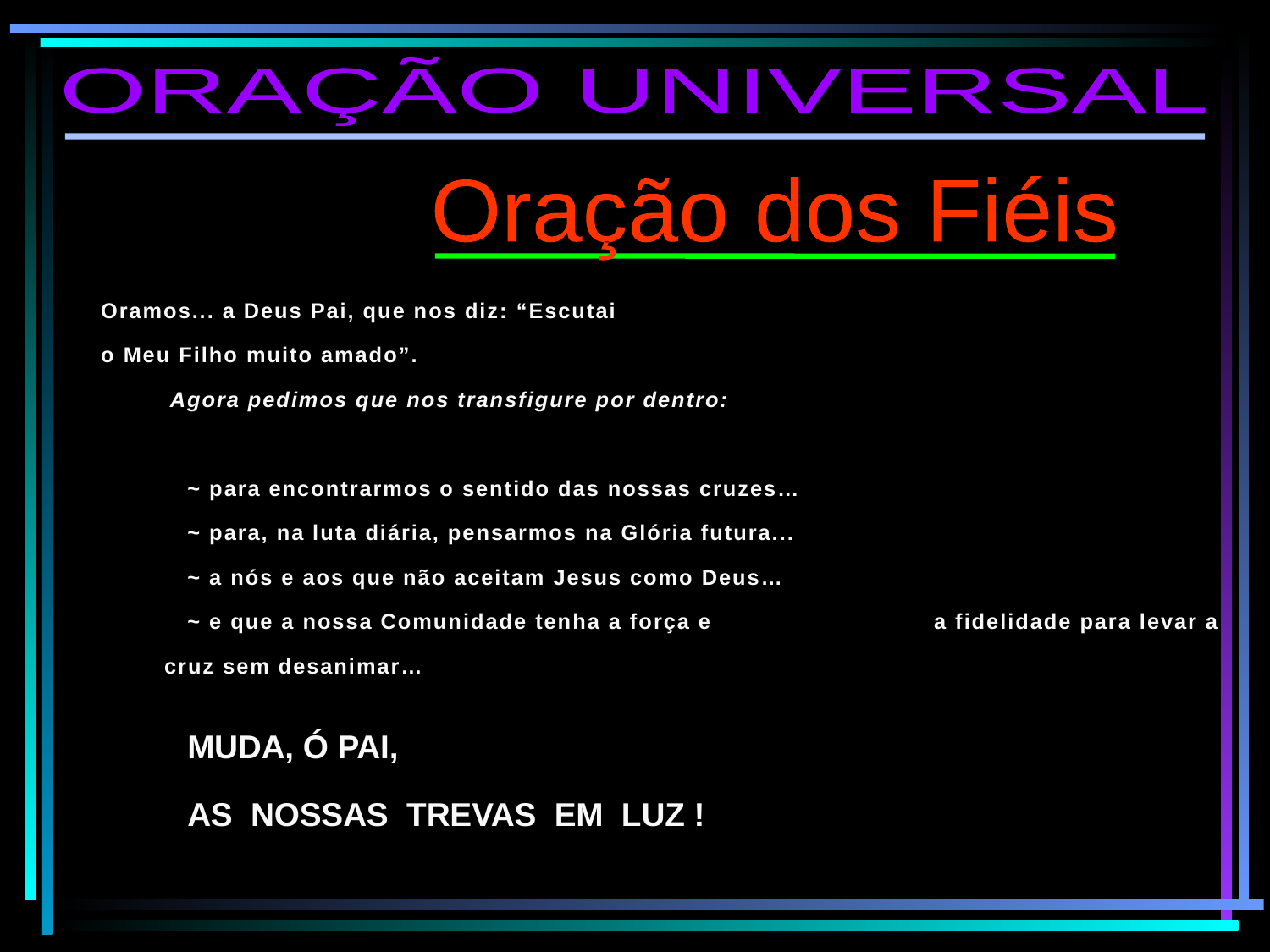

ORAÇÃO UNIVERSAL

Oração dos Fiéis

Oramos... a Deus Pai, que nos diz: “Escutai
o Meu Filho muito amado”.
         Agora pedimos que nos transfigure por dentro:

   ~ para encontrarmos o sentido das nossas cruzes…
   ~ para, na luta diária, pensarmos na Glória futura...
   ~ a nós e aos que não aceitam Jesus como Deus…
   ~ e que a nossa Comunidade tenha a força e 		 a fidelidade para levar a cruz sem desanimar…

MUDA, Ó PAI,
AS  NOSSAS  TREVAS  EM  LUZ !